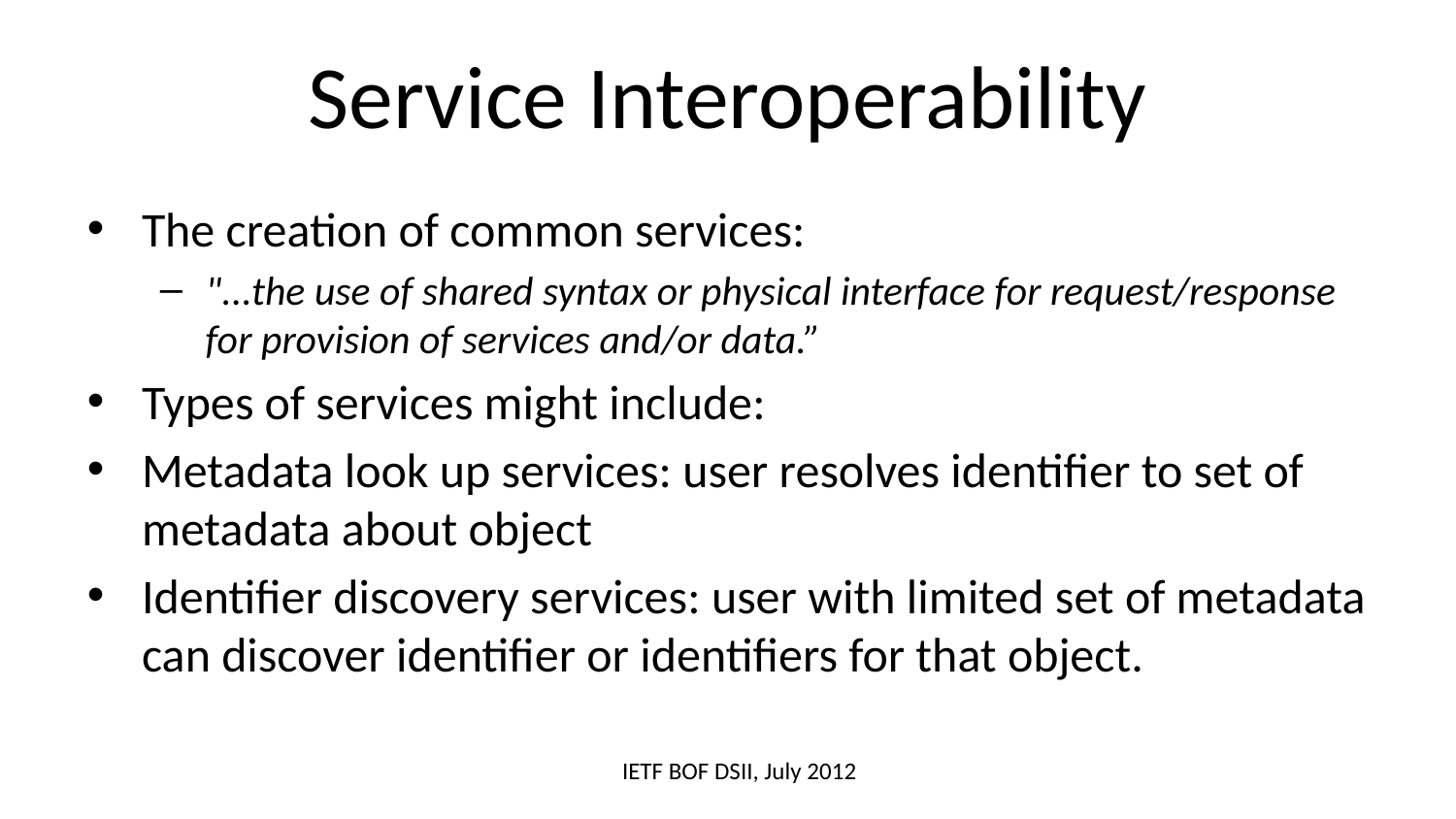

# Service Interoperability
The creation of common services:
"...the use of shared syntax or physical interface for request/response for provision of services and/or data.”
Types of services might include:
Metadata look up services: user resolves identifier to set of metadata about object
Identifier discovery services: user with limited set of metadata can discover identifier or identifiers for that object.